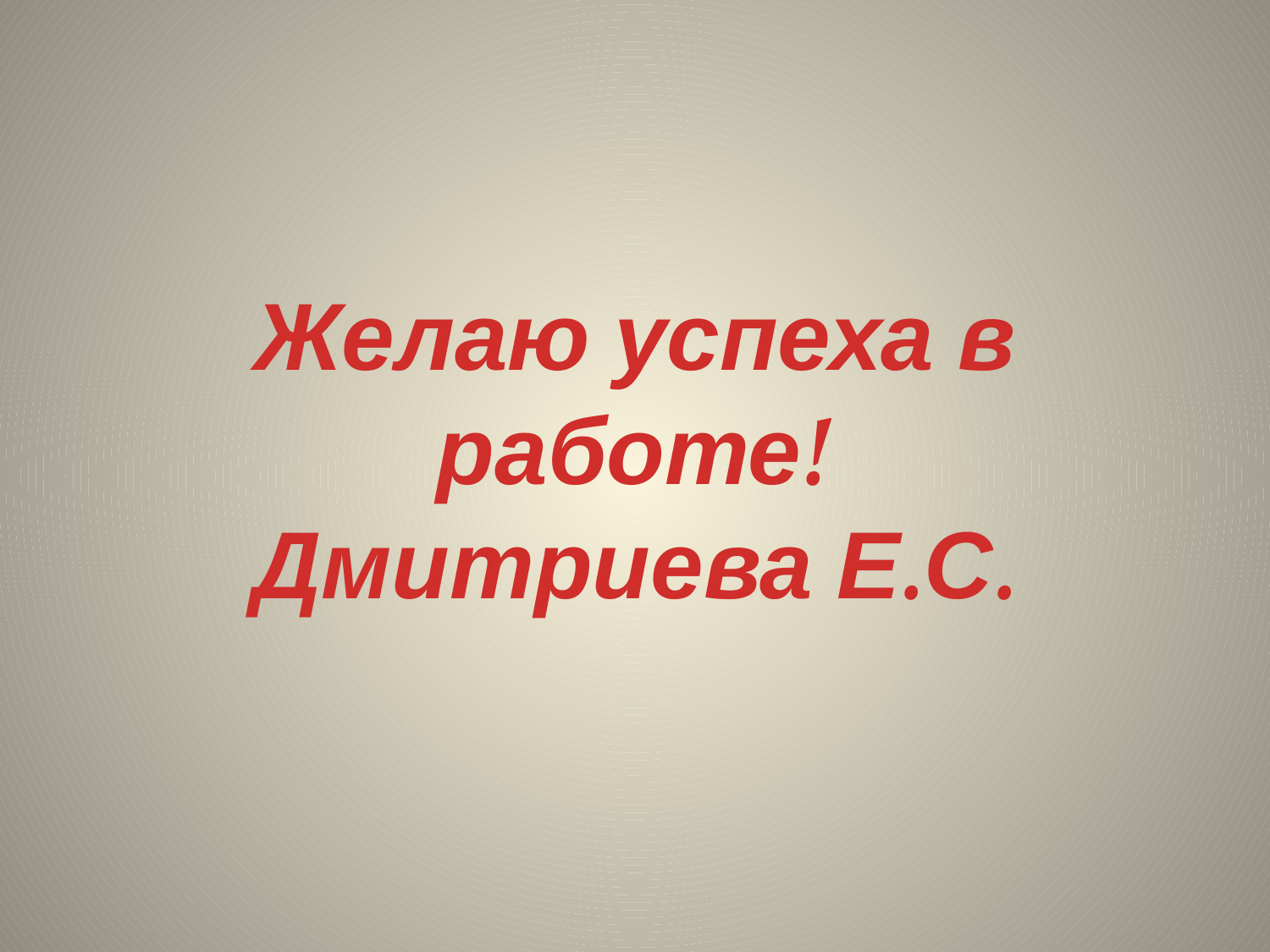

# Желаю успеха в работе! Дмитриева Е.С.